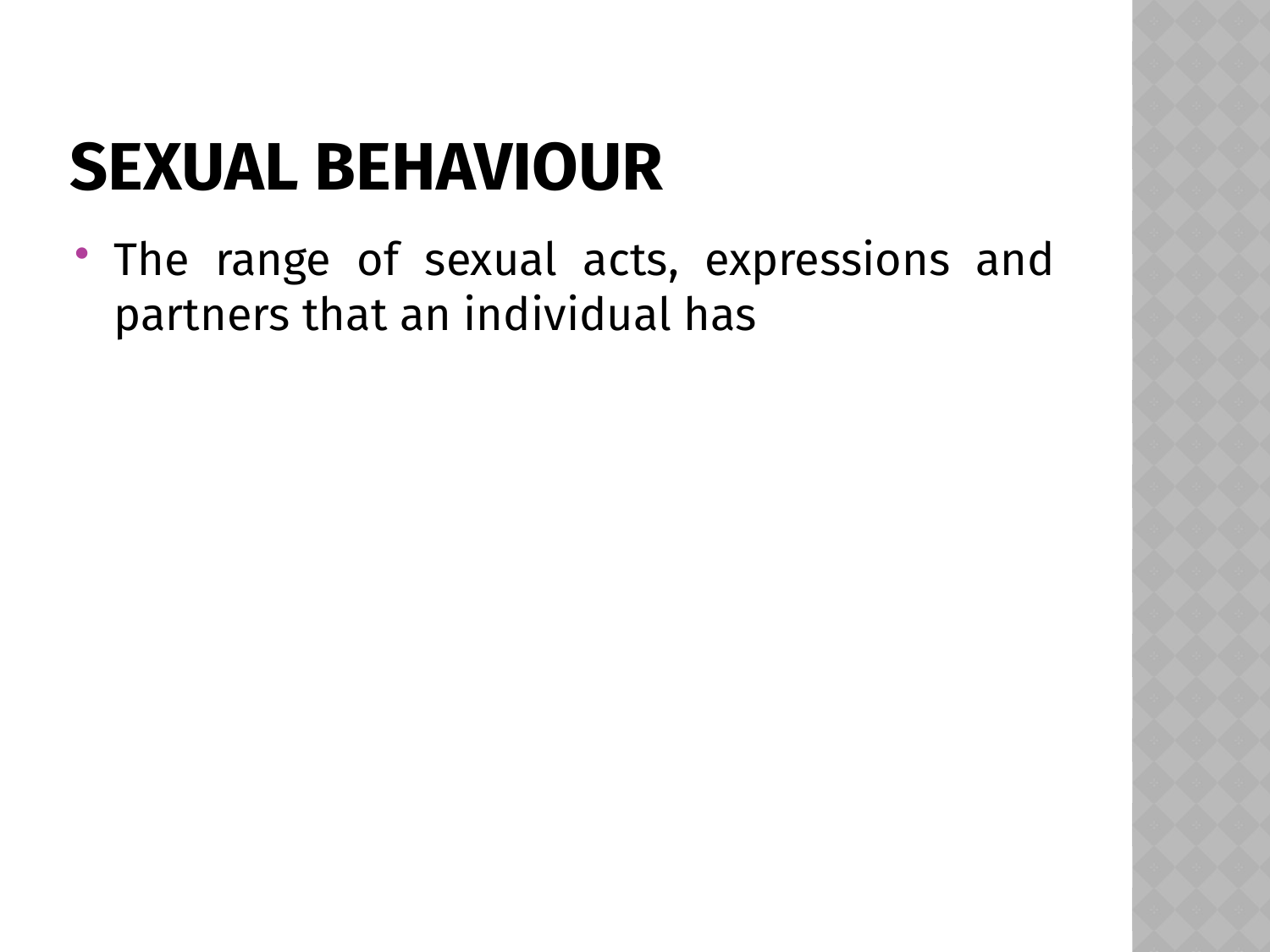

# Sexual behaviour
The range of sexual acts, expressions and partners that an individual has